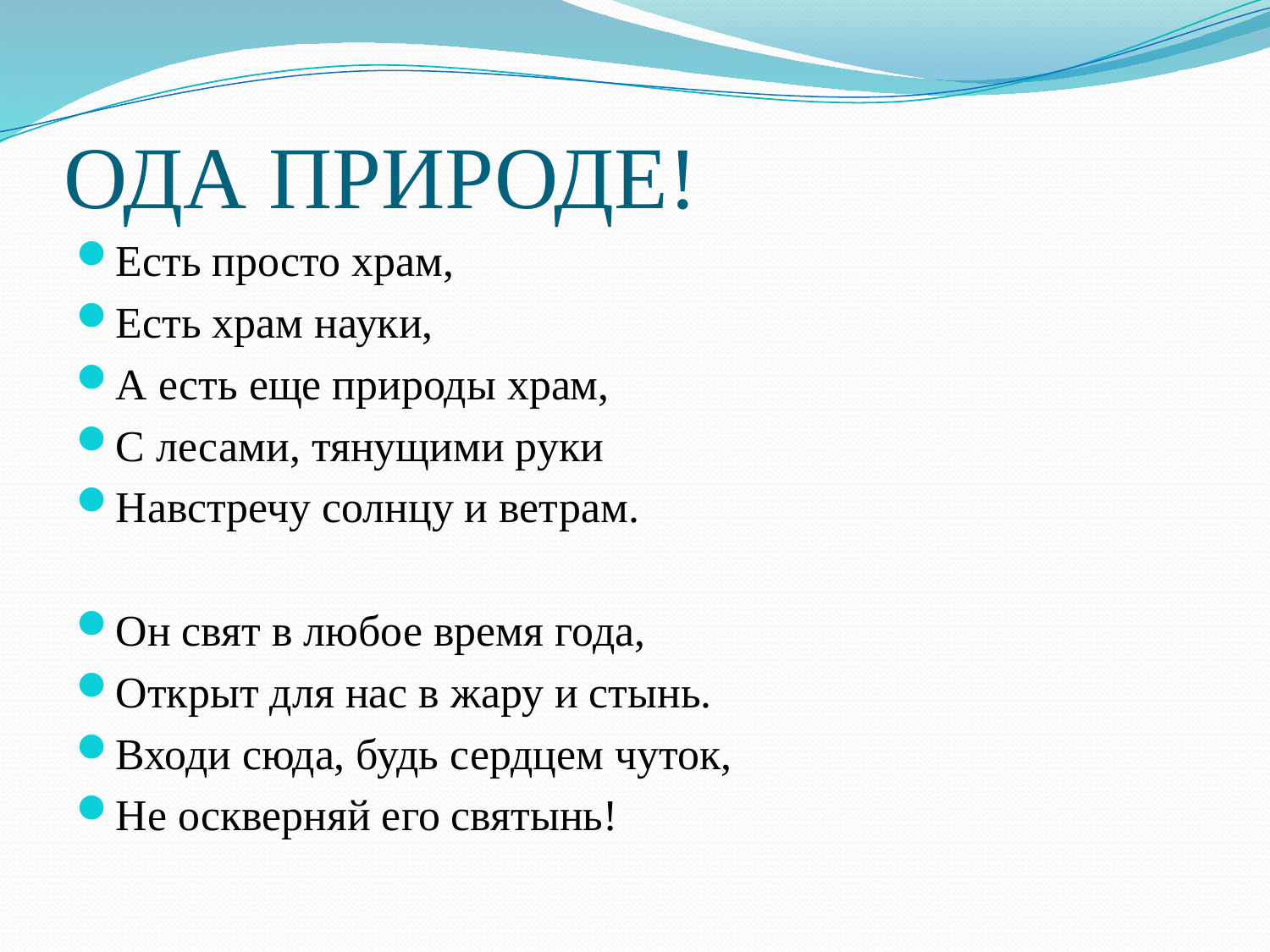

# ОДА ПРИРОДЕ!
Есть просто храм,
Есть храм науки,
А есть еще природы храм,
С лесами, тянущими руки
Навстречу солнцу и ветрам.

Он свят в любое время года,
Открыт для нас в жару и стынь.
Входи сюда, будь сердцем чуток,
Не оскверняй его святынь!